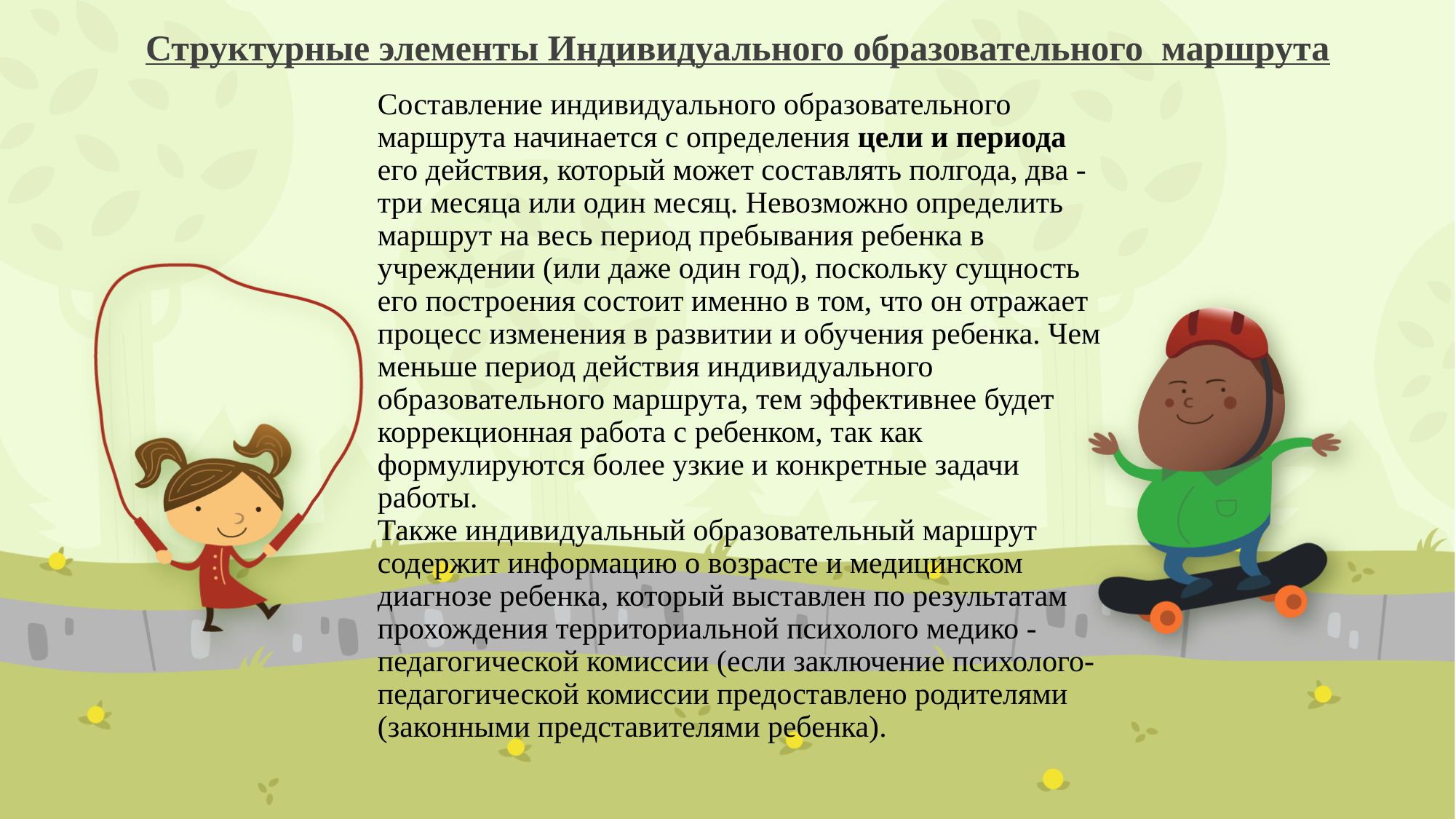

# Структурные элементы Индивидуального образовательного  маршрута
Составление индивидуального образовательного маршрута начинается с определения цели и периода его действия, который может составлять полгода, два - три месяца или один месяц. Невозможно определить маршрут на весь период пребывания ребенка в учреждении (или даже один год), поскольку сущность его построения состоит именно в том, что он отражает процесс изменения в развитии и обучения ребенка. Чем меньше период действия индивидуального образовательного маршрута, тем эффективнее будет коррекционная работа с ребенком, так как формулируются более узкие и конкретные задачи работы.
Также индивидуальный образовательный маршрут содержит информацию о возрасте и медицинском диагнозе ребенка, который выставлен по результатам прохождения территориальной психолого медико - педагогической комиссии (если заключение психолого-педагогической комиссии предоставлено родителями (законными представителями ребенка).